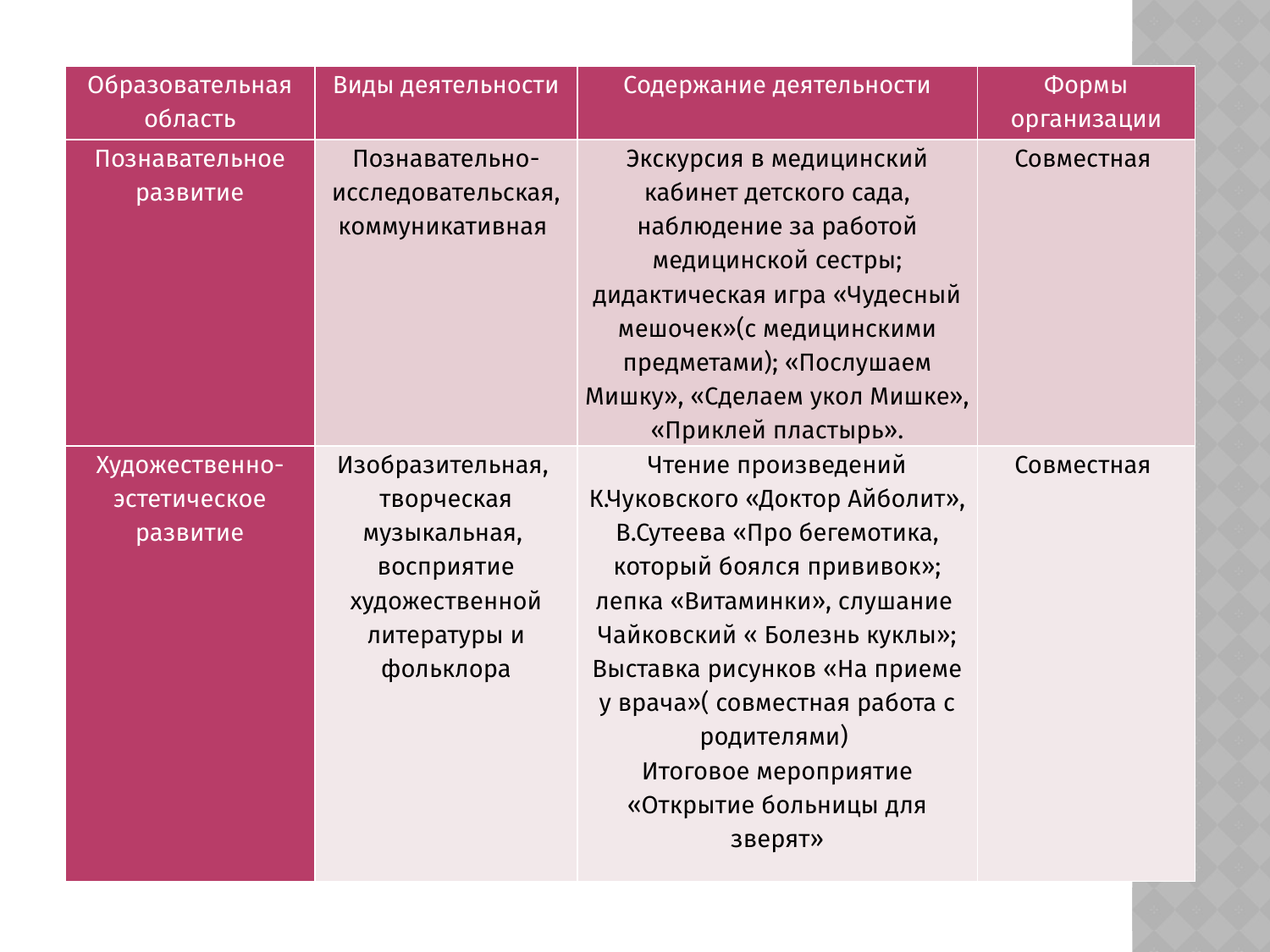

| Образовательная область | Виды деятельности | Содержание деятельности | Формы организации |
| --- | --- | --- | --- |
| Познавательное развитие | Познавательно-исследовательская, коммуникативная | Экскурсия в медицинский кабинет детского сада, наблюдение за работой медицинской сестры; дидактическая игра «Чудесный мешочек»(с медицинскими предметами); «Послушаем Мишку», «Сделаем укол Мишке», «Приклей пластырь». | Совместная |
| Художественно-эстетическое развитие | Изобразительная, творческая музыкальная, восприятие художественной литературы и фольклора | Чтение произведений К.Чуковского «Доктор Айболит», В.Сутеева «Про бегемотика, который боялся прививок»; лепка «Витаминки», слушание Чайковский « Болезнь куклы»; Выставка рисунков «На приеме у врача»( совместная работа с родителями) Итоговое мероприятие «Открытие больницы для зверят» | Совместная |